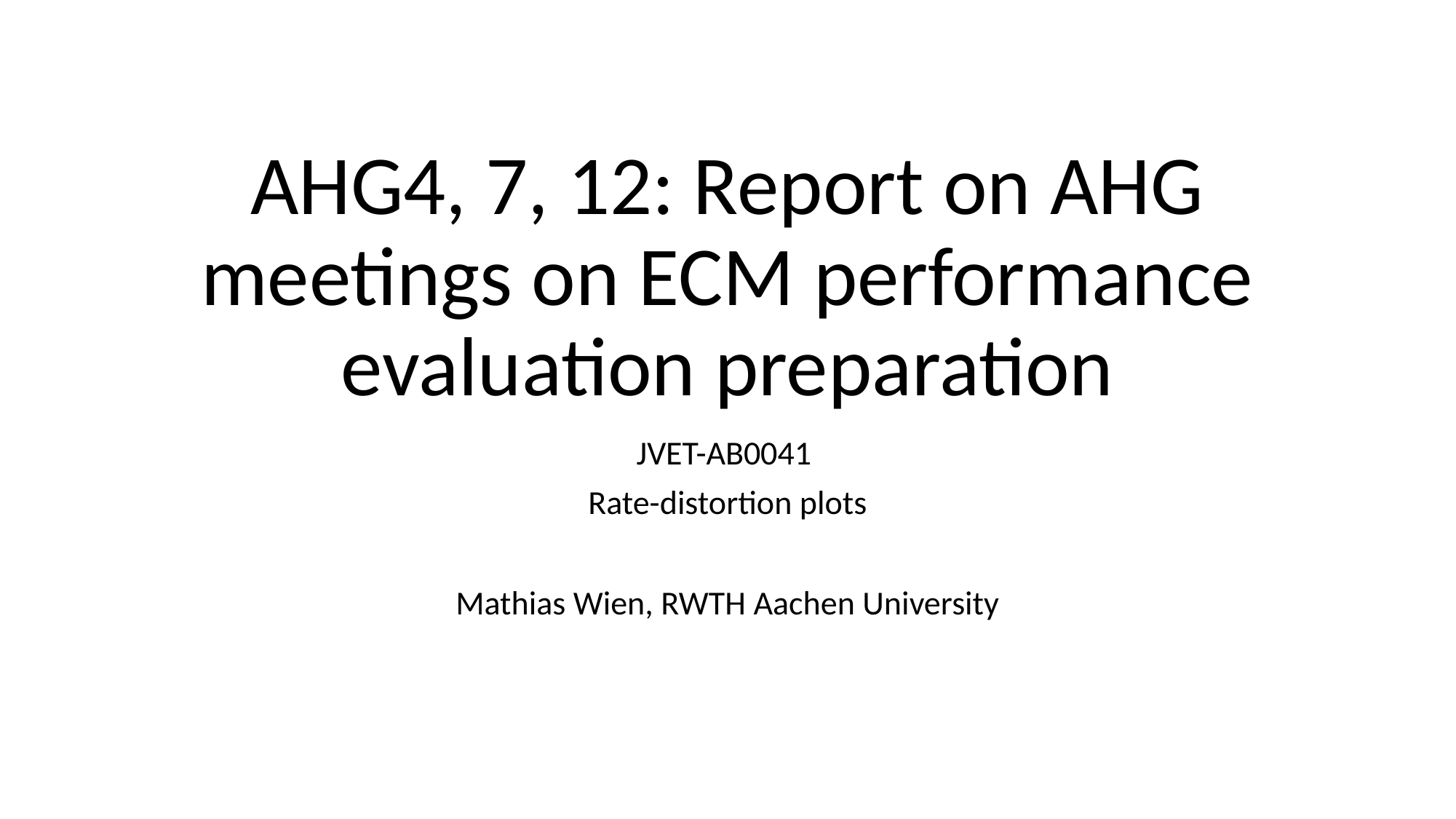

# AHG4, 7, 12: Report on AHG meetings on ECM performance evaluation preparation
JVET-AB0041
Rate-distortion plots

Mathias Wien, RWTH Aachen University